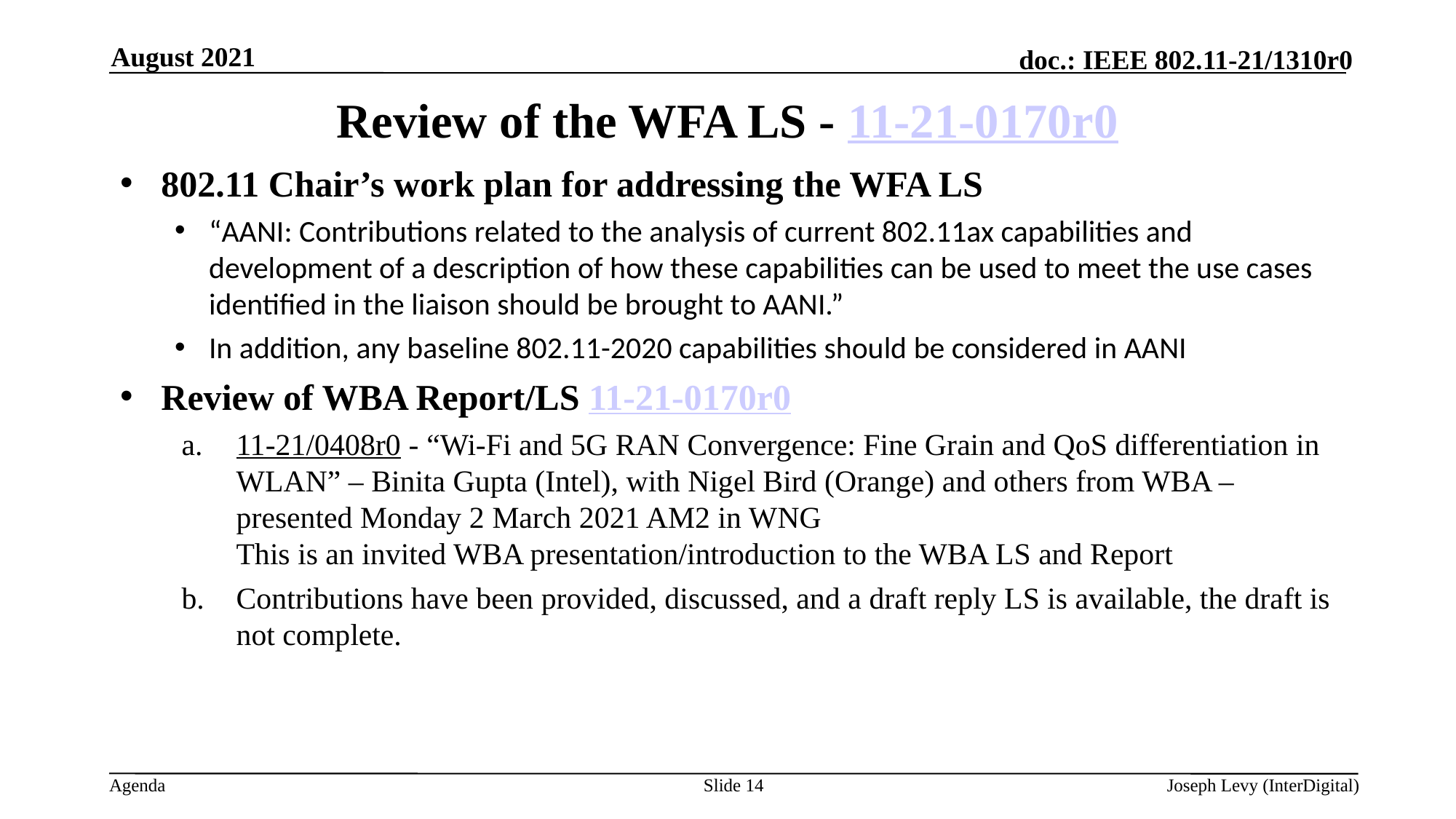

August 2021
# Review of the WFA LS - 11-21-0170r0
802.11 Chair’s work plan for addressing the WFA LS
“AANI: Contributions related to the analysis of current 802.11ax capabilities and development of a description of how these capabilities can be used to meet the use cases identified in the liaison should be brought to AANI.”
In addition, any baseline 802.11-2020 capabilities should be considered in AANI
Review of WBA Report/LS 11-21-0170r0
11-21/0408r0 - “Wi-Fi and 5G RAN Convergence: Fine Grain and QoS differentiation in WLAN” – Binita Gupta (Intel), with Nigel Bird (Orange) and others from WBA – presented Monday 2 March 2021 AM2 in WNG
This is an invited WBA presentation/introduction to the WBA LS and Report
Contributions have been provided, discussed, and a draft reply LS is available, the draft is not complete.
Slide 14
Joseph Levy (InterDigital)